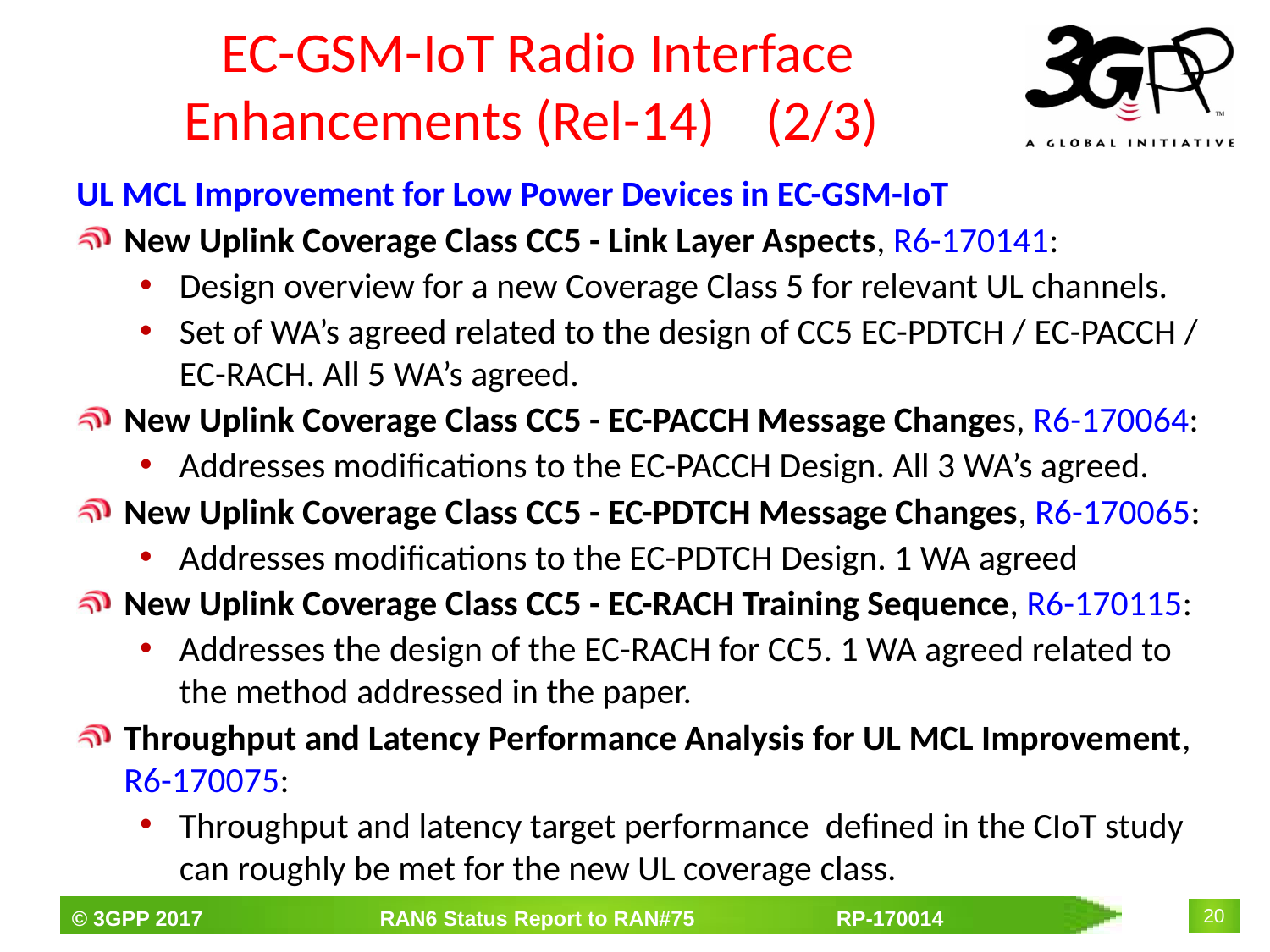

# EC-GSM-IoT Radio Interface Enhancements (Rel-14)    (2/3)
UL MCL Improvement for Low Power Devices in EC-GSM-IoT
New Uplink Coverage Class CC5 - Link Layer Aspects, R6-170141:
Design overview for a new Coverage Class 5 for relevant UL channels.
Set of WA’s agreed related to the design of CC5 EC-PDTCH / EC-PACCH / EC-RACH. All 5 WA’s agreed.
New Uplink Coverage Class CC5 - EC-PACCH Message Changes, R6-170064:
Addresses modifications to the EC-PACCH Design. All 3 WA’s agreed.
New Uplink Coverage Class CC5 - EC-PDTCH Message Changes, R6-170065:
Addresses modifications to the EC-PDTCH Design. 1 WA agreed
New Uplink Coverage Class CC5 - EC-RACH Training Sequence, R6-170115:
Addresses the design of the EC-RACH for CC5. 1 WA agreed related to the method addressed in the paper.
Throughput and Latency Performance Analysis for UL MCL Improvement, R6-170075:
Throughput and latency target performance  defined in the CIoT study can roughly be met for the new UL coverage class.